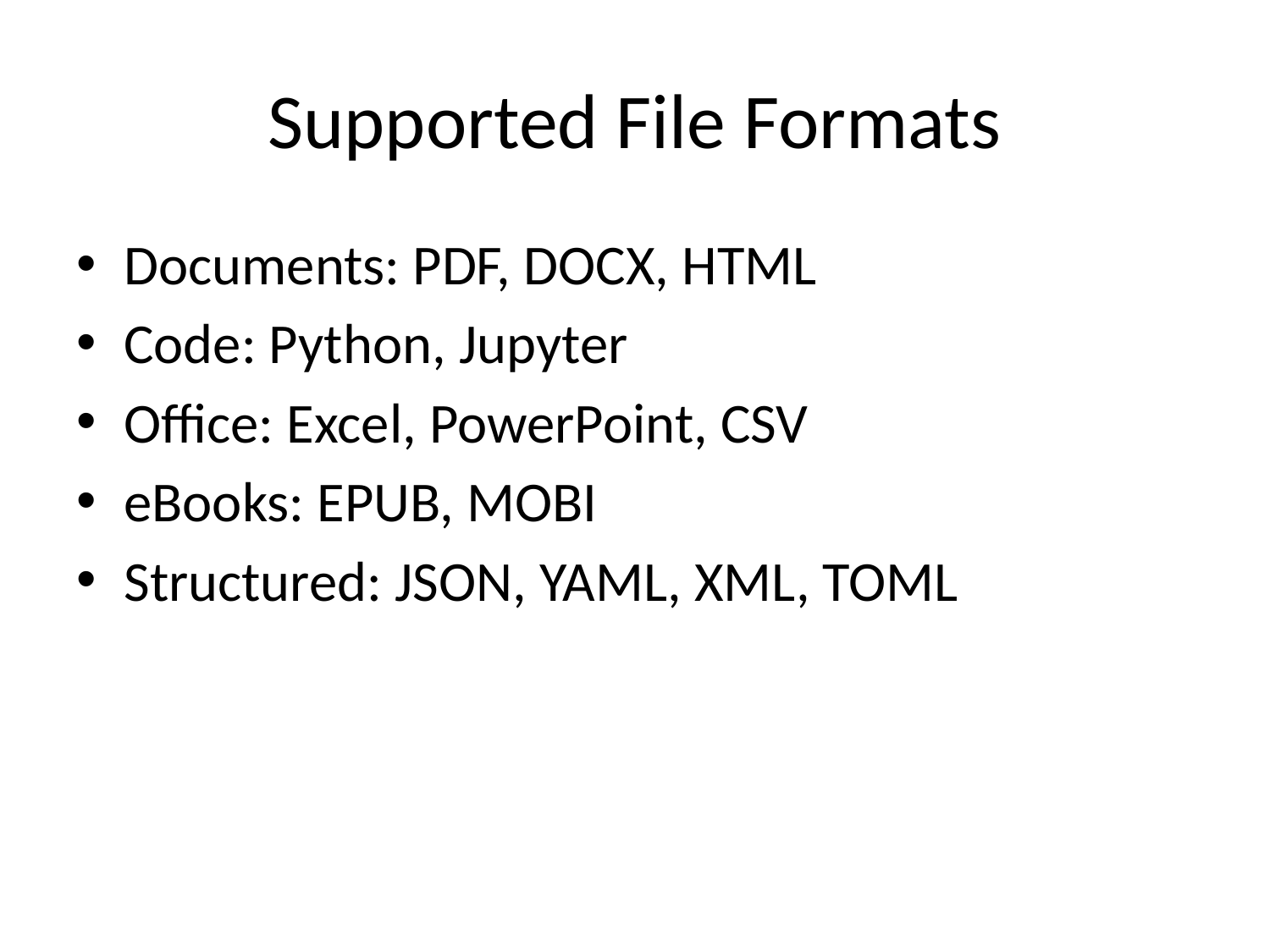

# Supported File Formats
Documents: PDF, DOCX, HTML
Code: Python, Jupyter
Office: Excel, PowerPoint, CSV
eBooks: EPUB, MOBI
Structured: JSON, YAML, XML, TOML